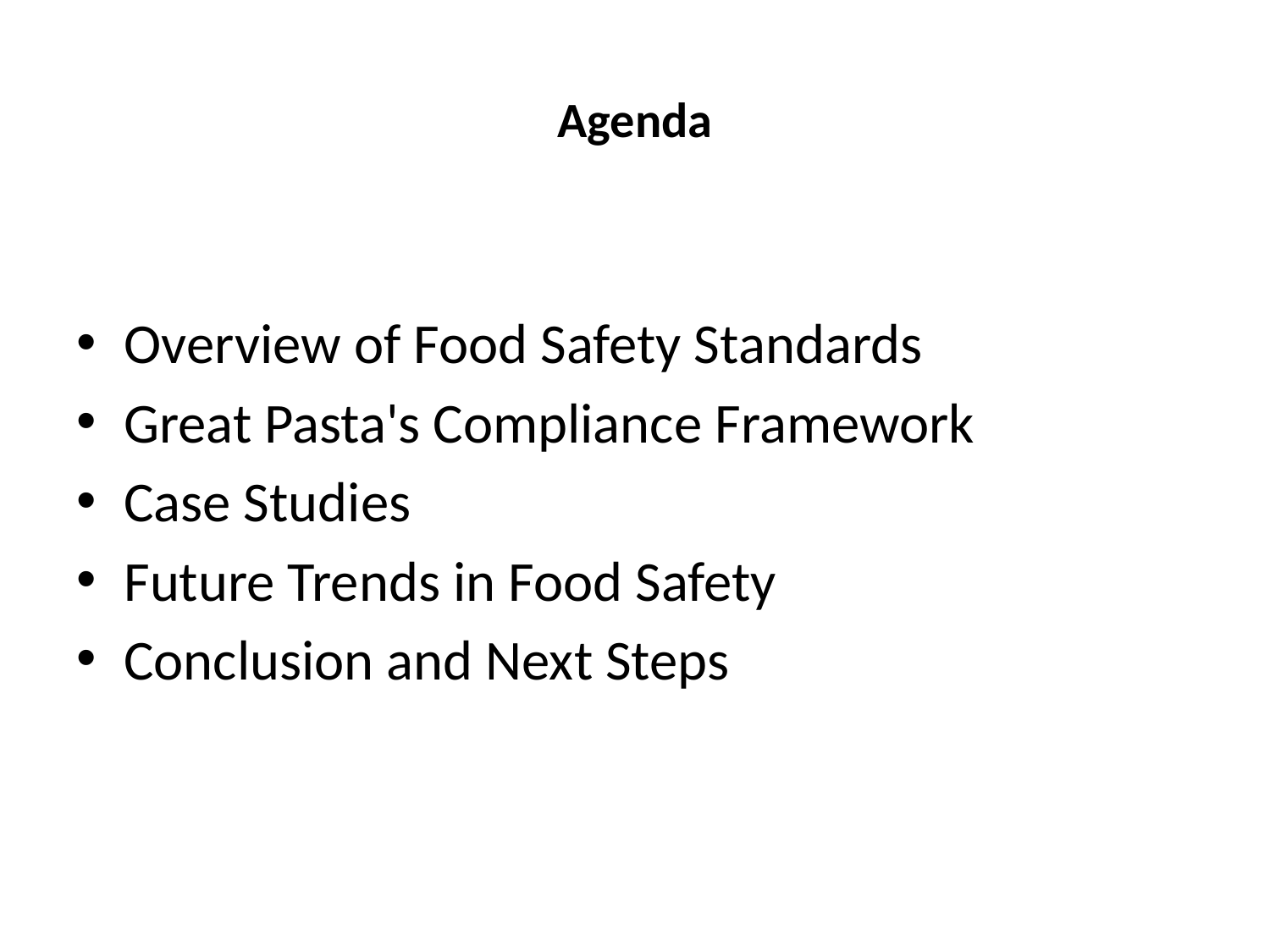

# Agenda

Overview of Food Safety Standards
Great Pasta's Compliance Framework
Case Studies
Future Trends in Food Safety
Conclusion and Next Steps